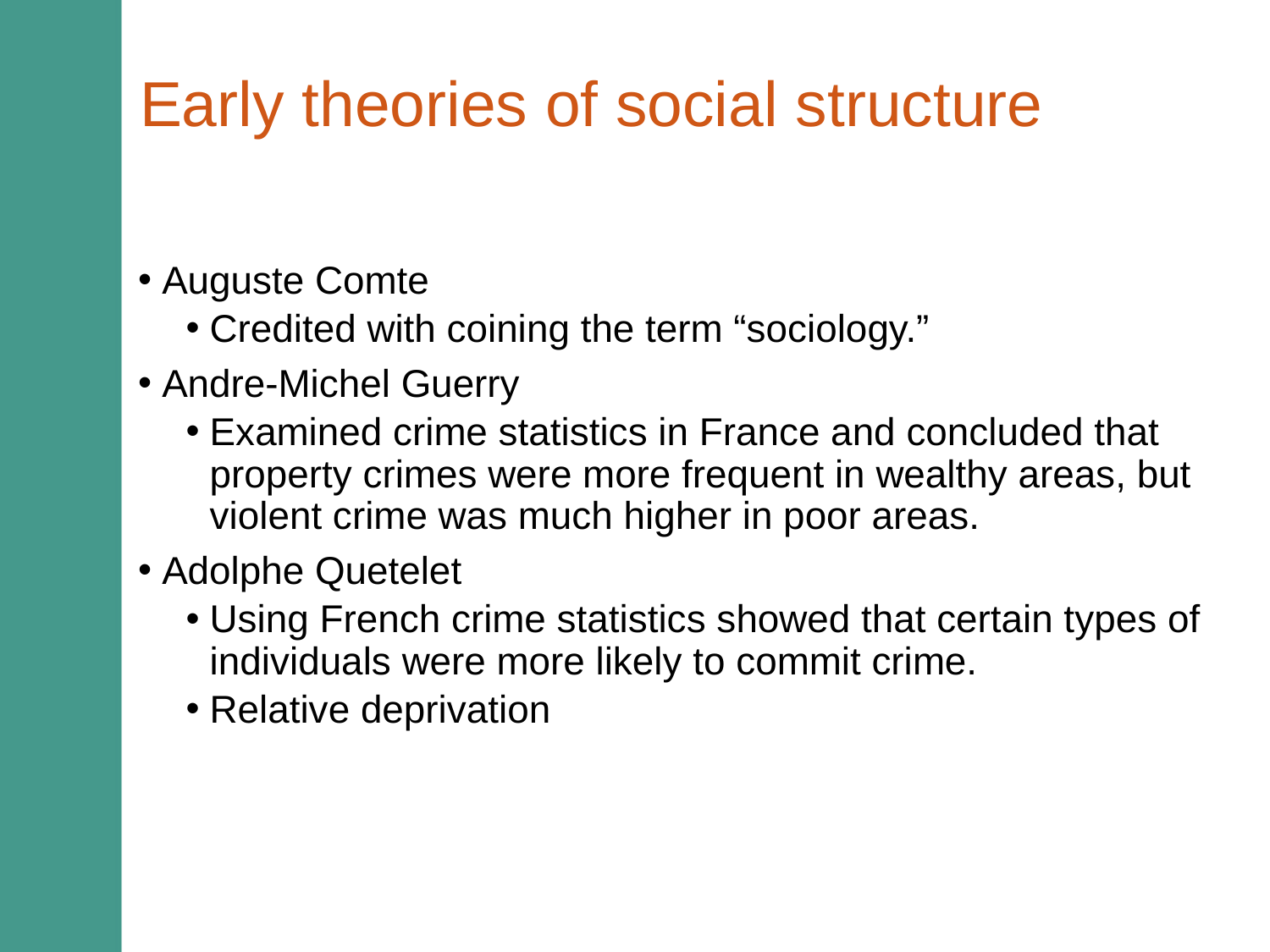

# Early theories of social structure
Auguste Comte
Credited with coining the term “sociology.”
Andre-Michel Guerry
Examined crime statistics in France and concluded that property crimes were more frequent in wealthy areas, but violent crime was much higher in poor areas.
Adolphe Quetelet
Using French crime statistics showed that certain types of individuals were more likely to commit crime.
Relative deprivation